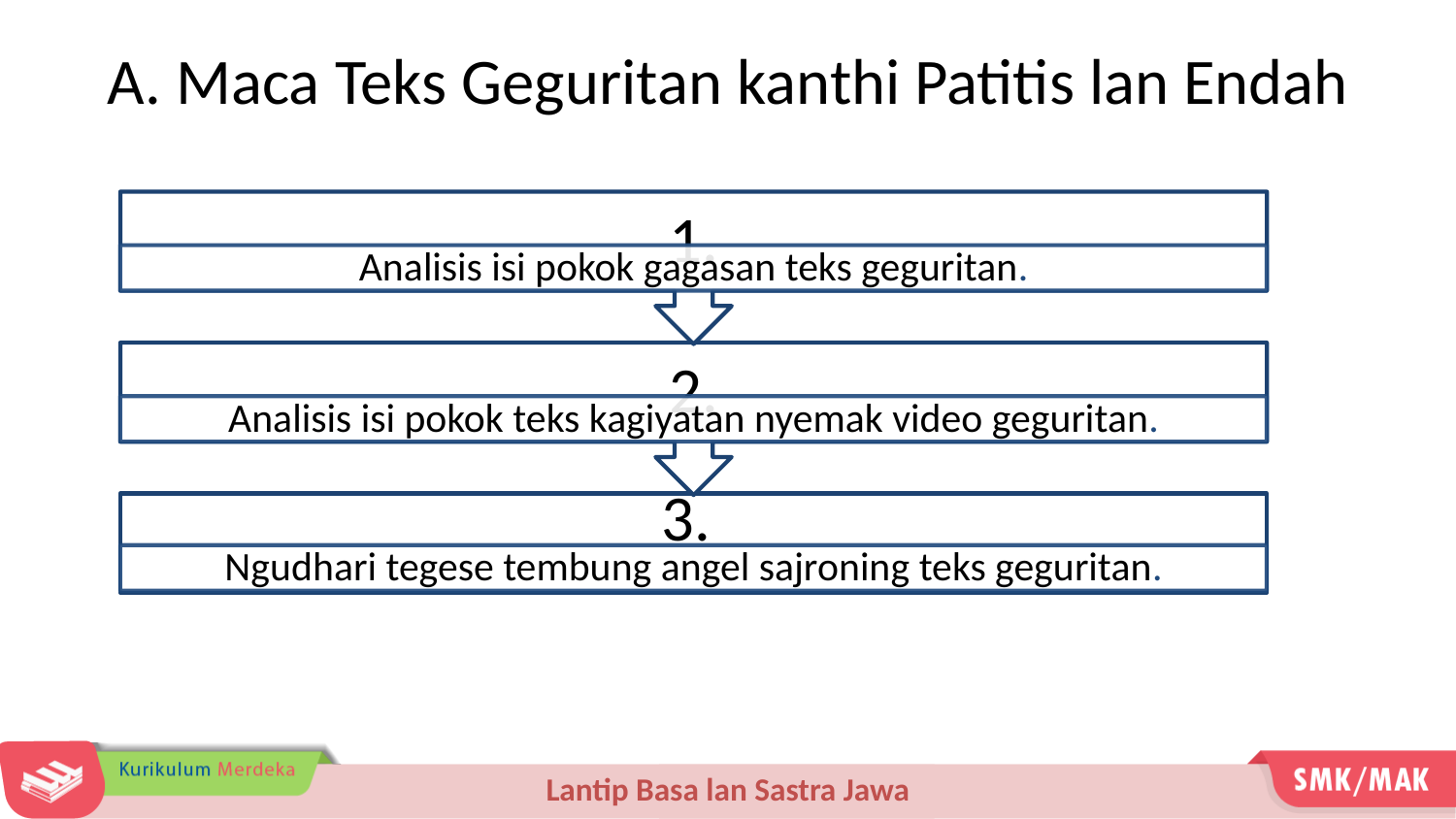

# A. Maca Teks Geguritan kanthi Patitis lan Endah
3.
Ngudhari tegese tembung angel sajroning teks geguritan.
2.
Analisis isi pokok teks kagiyatan nyemak video geguritan.
1.
Analisis isi pokok gagasan teks geguritan.